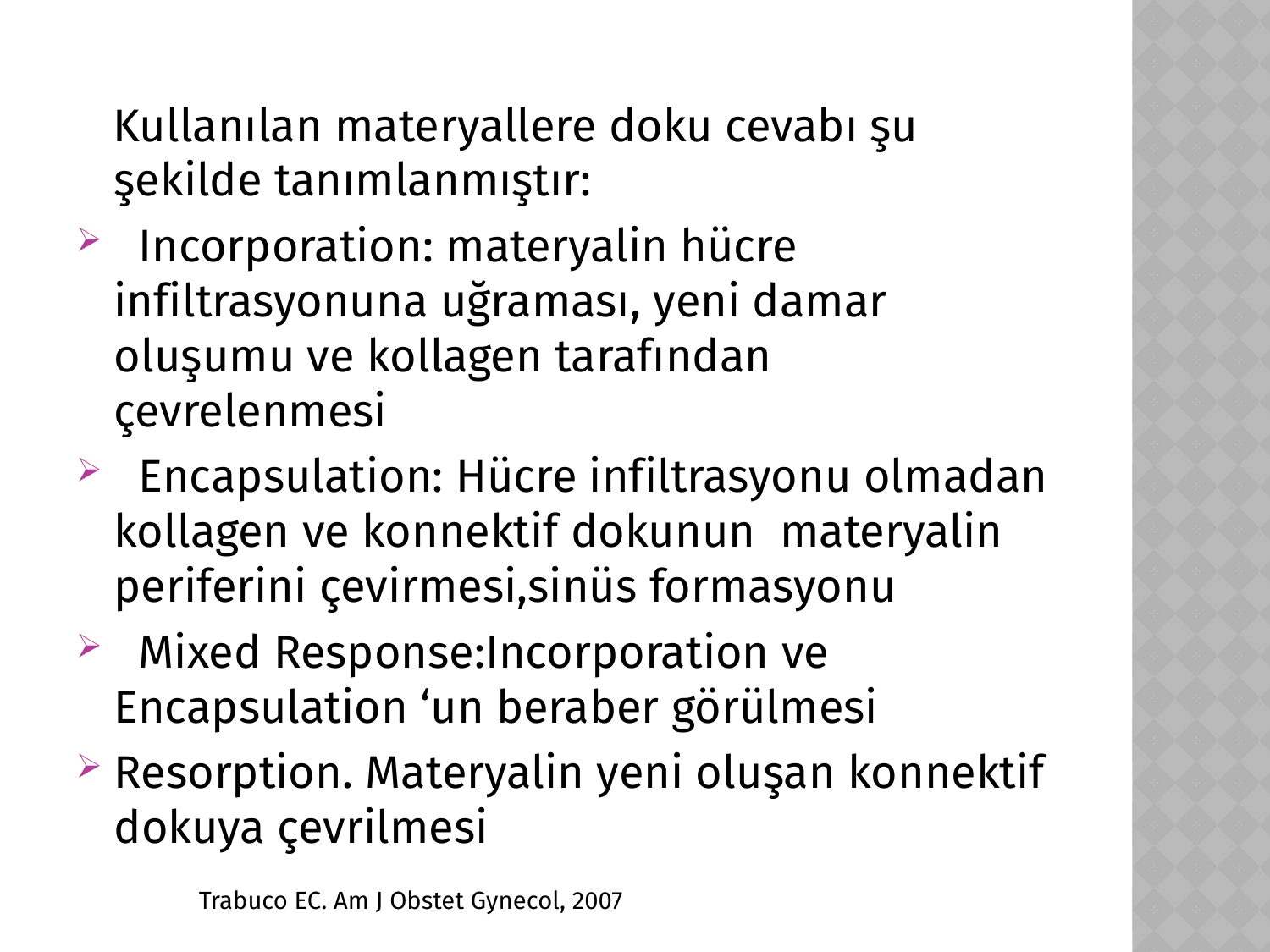

Kullanılan materyallere doku cevabı şu şekilde tanımlanmıştır:
  Incorporation: materyalin hücre infiltrasyonuna uğraması, yeni damar oluşumu ve kollagen tarafından çevrelenmesi
  Encapsulation: Hücre infiltrasyonu olmadan kollagen ve konnektif dokunun  materyalin periferini çevirmesi,sinüs formasyonu
  Mixed Response:Incorporation ve Encapsulation ‘un beraber görülmesi
Resorption. Materyalin yeni oluşan konnektif dokuya çevrilmesi
          Trabuco EC. Am J Obstet Gynecol, 2007